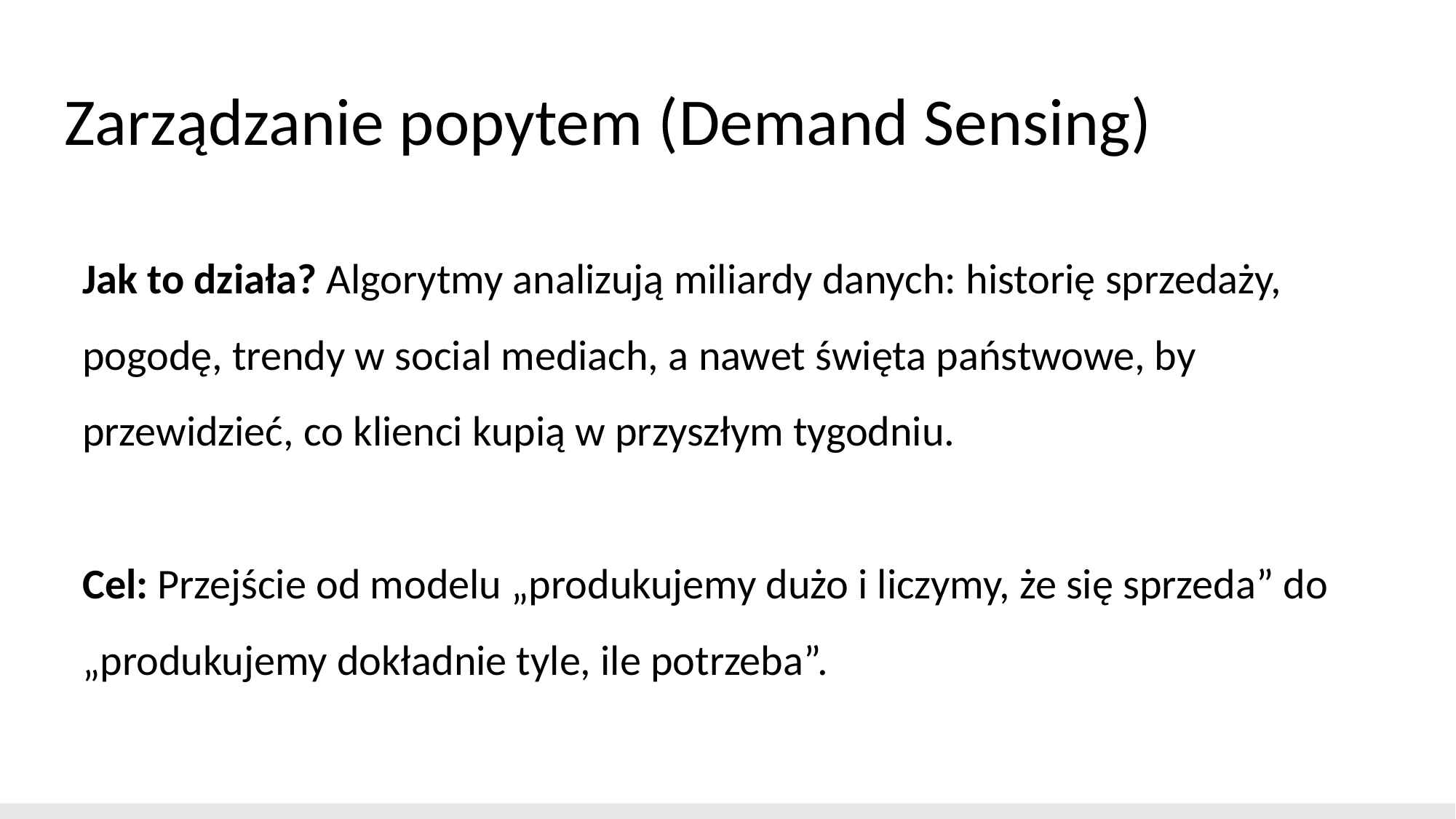

# Zarządzanie popytem (Demand Sensing)
Jak to działa? Algorytmy analizują miliardy danych: historię sprzedaży, pogodę, trendy w social mediach, a nawet święta państwowe, by przewidzieć, co klienci kupią w przyszłym tygodniu.

Cel: Przejście od modelu „produkujemy dużo i liczymy, że się sprzeda” do „produkujemy dokładnie tyle, ile potrzeba”.